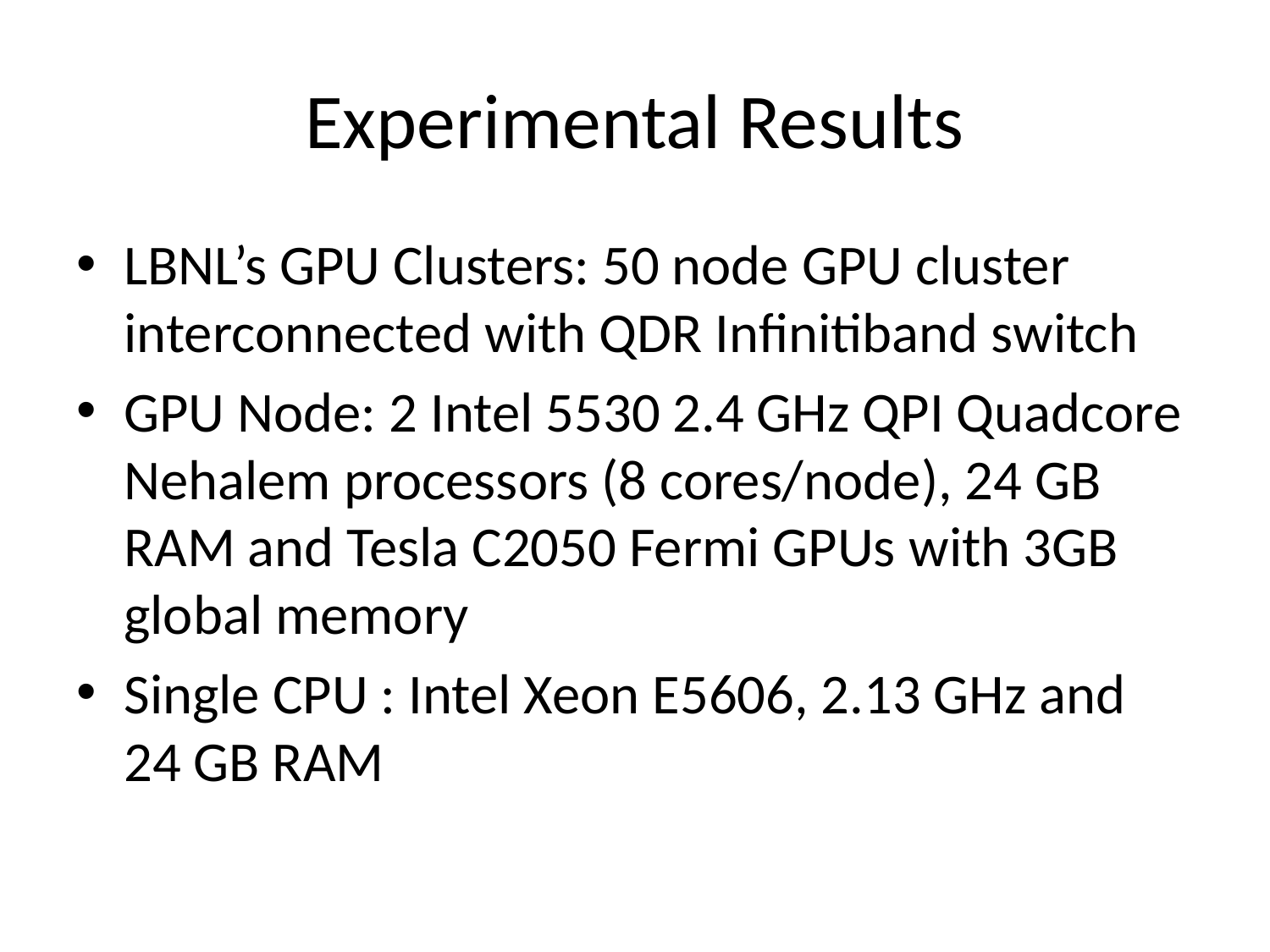

# Experimental Results
LBNL’s GPU Clusters: 50 node GPU cluster interconnected with QDR Infinitiband switch
GPU Node: 2 Intel 5530 2.4 GHz QPI Quadcore Nehalem processors (8 cores/node), 24 GB RAM and Tesla C2050 Fermi GPUs with 3GB global memory
Single CPU : Intel Xeon E5606, 2.13 GHz and 24 GB RAM